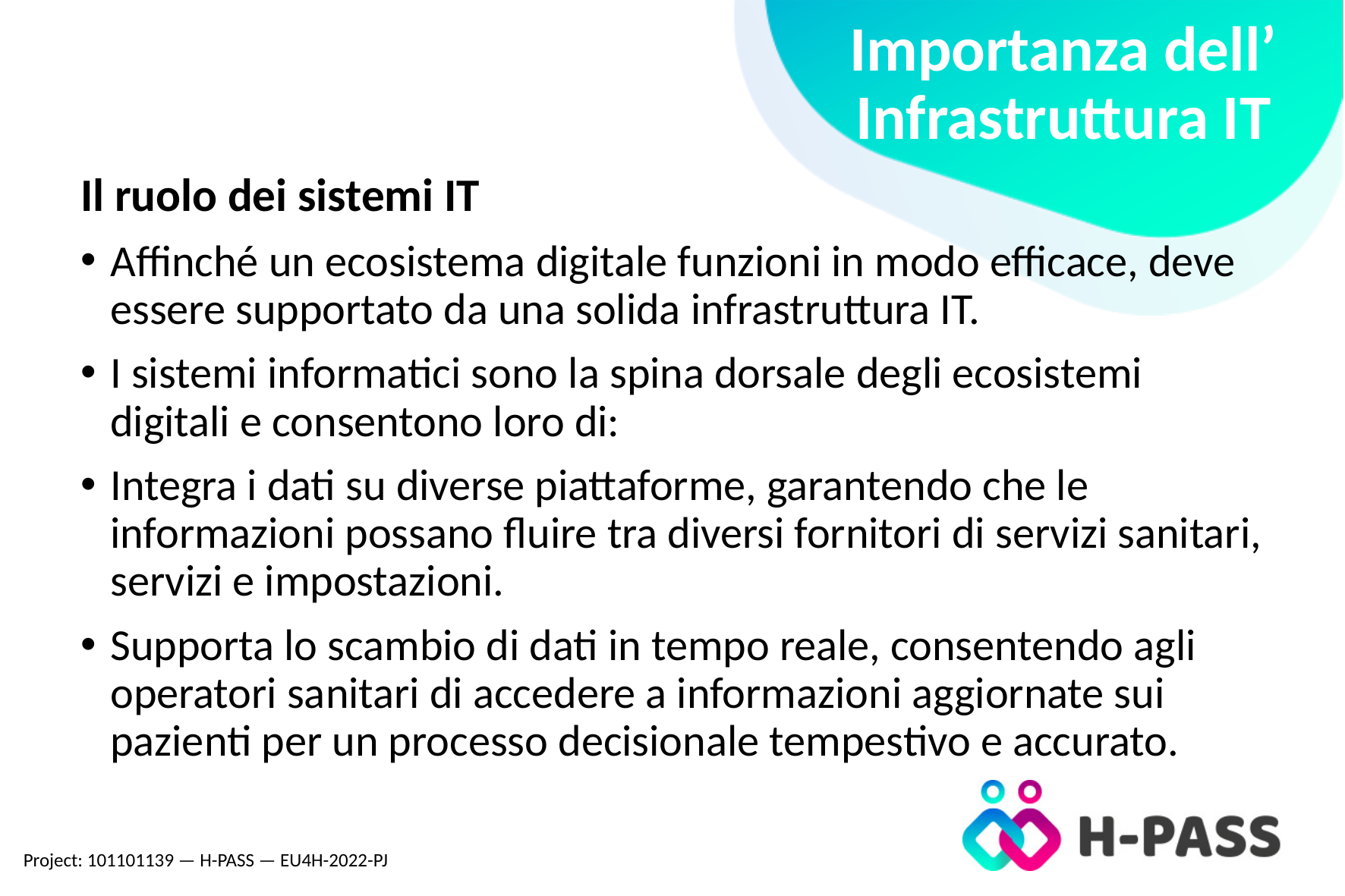

# Importanza dell’ Infrastruttura IT
Il ruolo dei sistemi IT
Affinché un ecosistema digitale funzioni in modo efficace, deve essere supportato da una solida infrastruttura IT.
I sistemi informatici sono la spina dorsale degli ecosistemi digitali e consentono loro di:
Integra i dati su diverse piattaforme, garantendo che le informazioni possano fluire tra diversi fornitori di servizi sanitari, servizi e impostazioni.
Supporta lo scambio di dati in tempo reale, consentendo agli operatori sanitari di accedere a informazioni aggiornate sui pazienti per un processo decisionale tempestivo e accurato.
Project: 101101139 — H-PASS — EU4H-2022-PJ